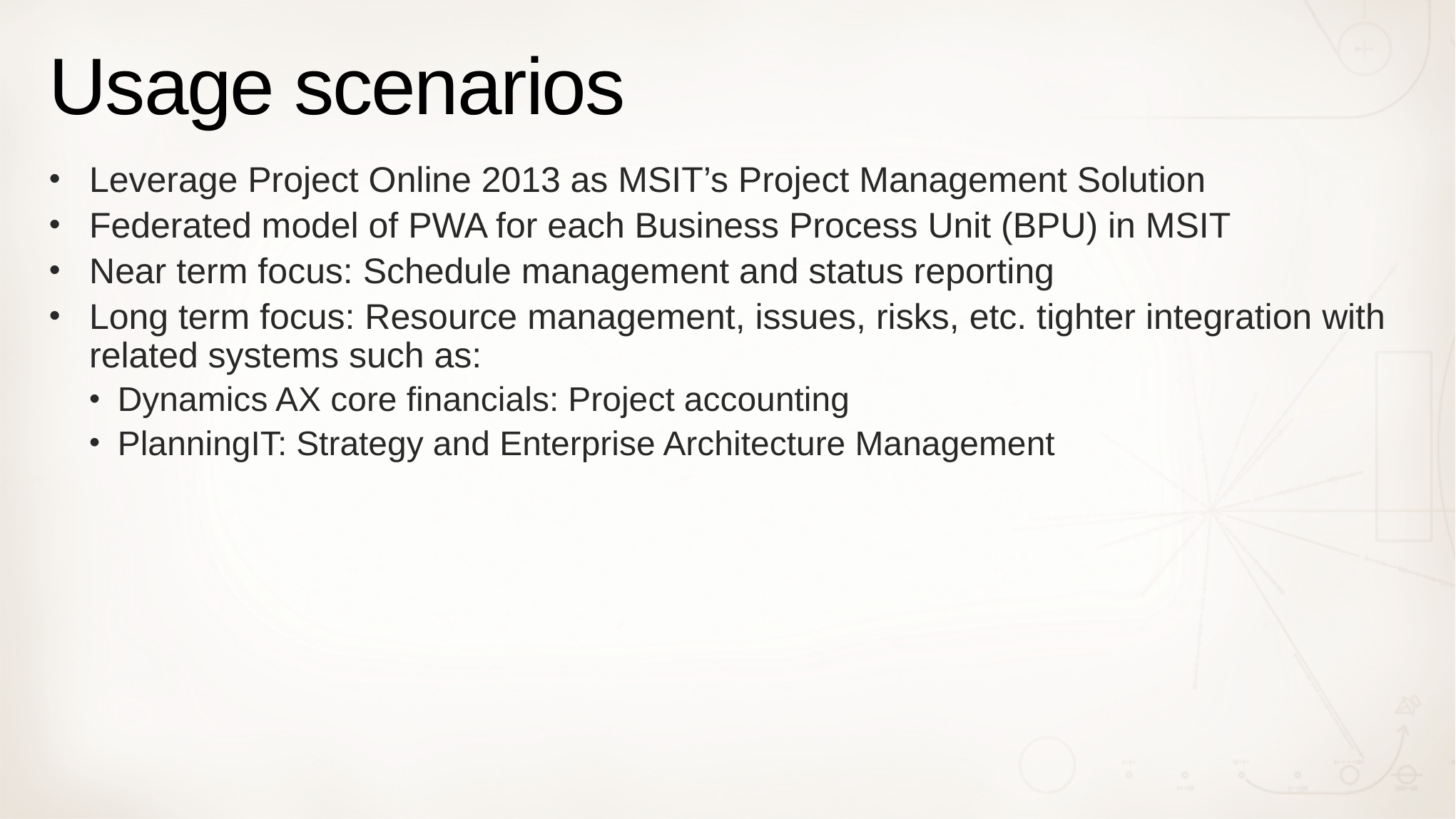

# Usage scenarios
Leverage Project Online 2013 as MSIT’s Project Management Solution
Federated model of PWA for each Business Process Unit (BPU) in MSIT
Near term focus: Schedule management and status reporting
Long term focus: Resource management, issues, risks, etc. tighter integration with related systems such as:
Dynamics AX core financials: Project accounting
PlanningIT: Strategy and Enterprise Architecture Management